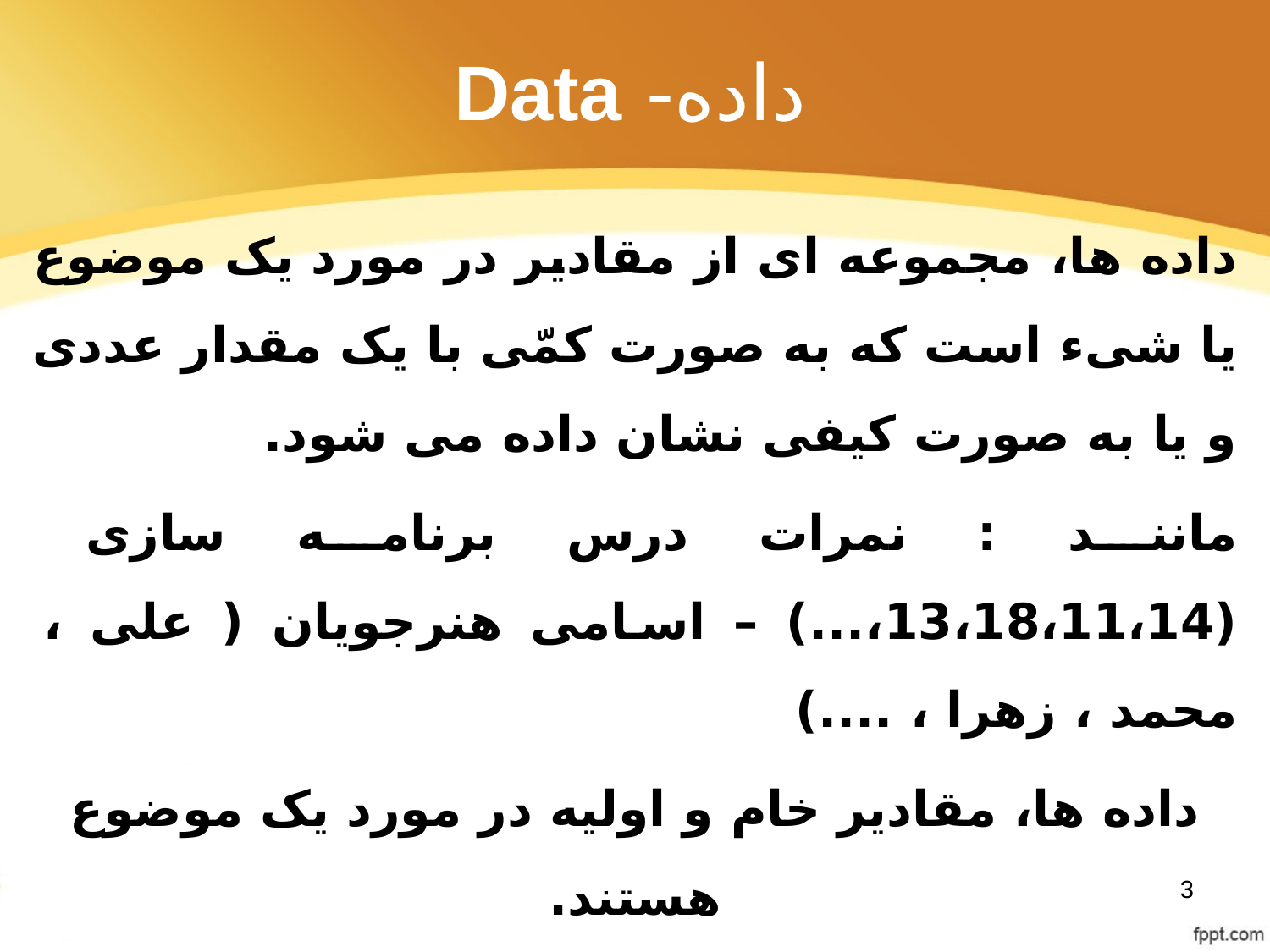

# داده- Data
داده ها، مجموعه ای از مقادیر در مورد یک موضوع یا شیء است که به صورت کمّی با یک مقدار عددی و یا به صورت کیفی نشان داده می شود.
مانند : نمرات درس برنامه سازی (13،18،11،14،...) – اسامی هنرجویان ( علی ، محمد ، زهرا ، ....)
داده ها، مقادیر خام و اولیه در مورد یک موضوع هستند.
داده از طريق مشاهده و يا تحقيق حاصل مي شود
3